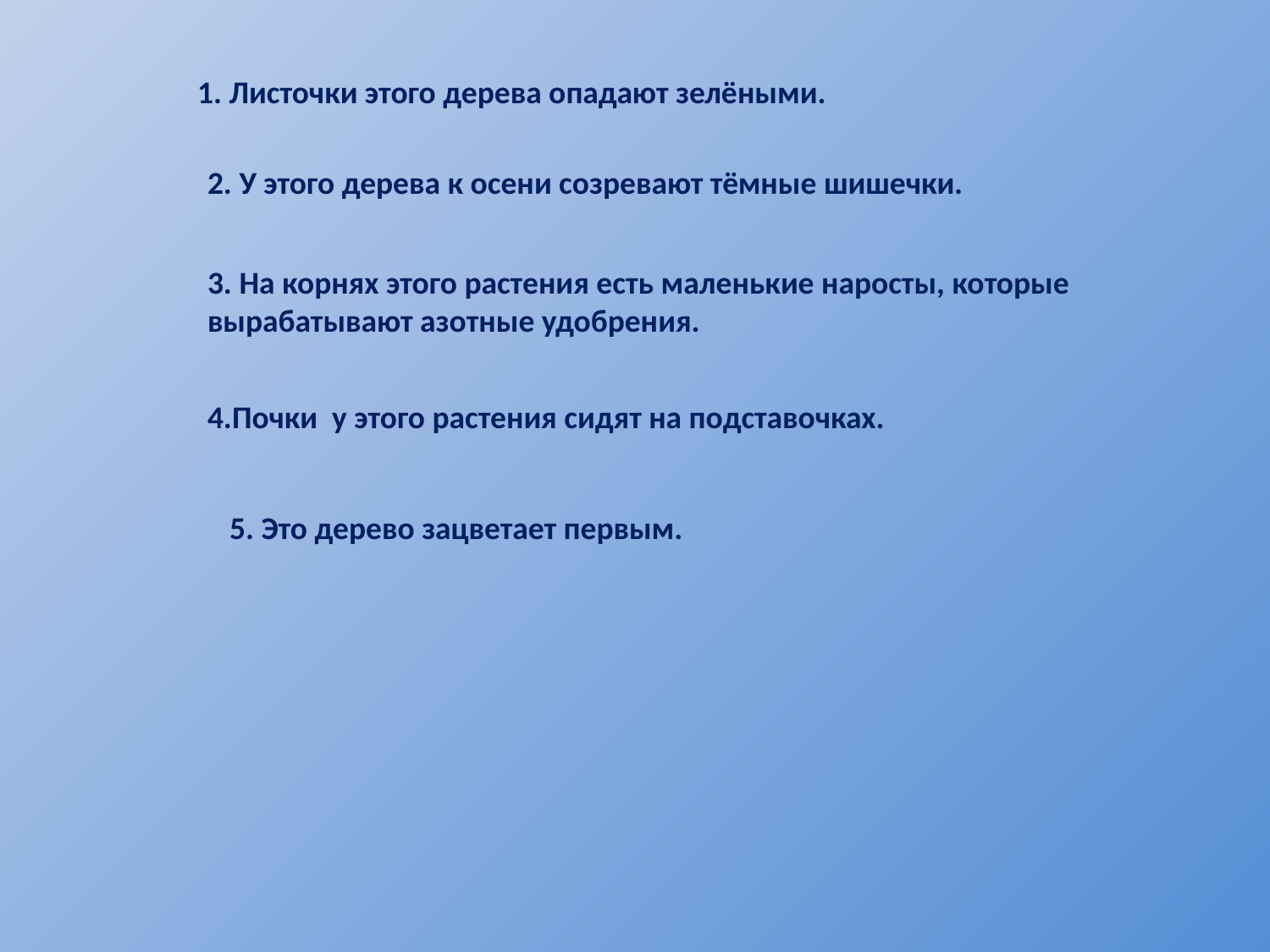

1. Листочки этого дерева опадают зелёными.
2. У этого дерева к осени созревают тёмные шишечки.
3. На корнях этого растения есть маленькие наросты, которые вырабатывают азотные удобрения.
4.Почки  у этого растения сидят на подставочках.
5. Это дерево зацветает первым.